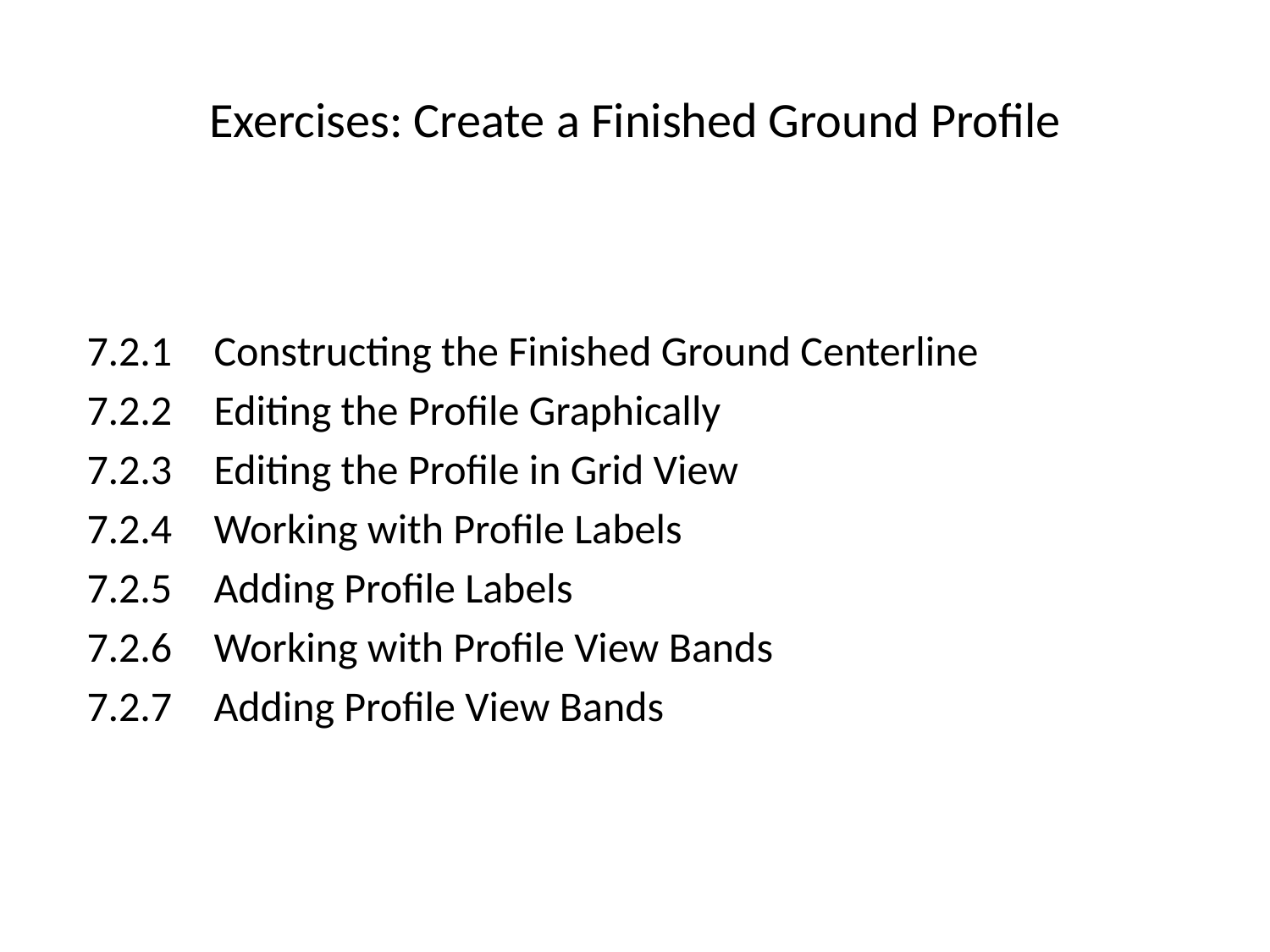

# Exercises: Create a Finished Ground Profile
7.2.1	Constructing the Finished Ground Centerline
7.2.2	Editing the Profile Graphically
7.2.3	Editing the Profile in Grid View
7.2.4	Working with Profile Labels
7.2.5	Adding Profile Labels
7.2.6	Working with Profile View Bands
7.2.7	Adding Profile View Bands